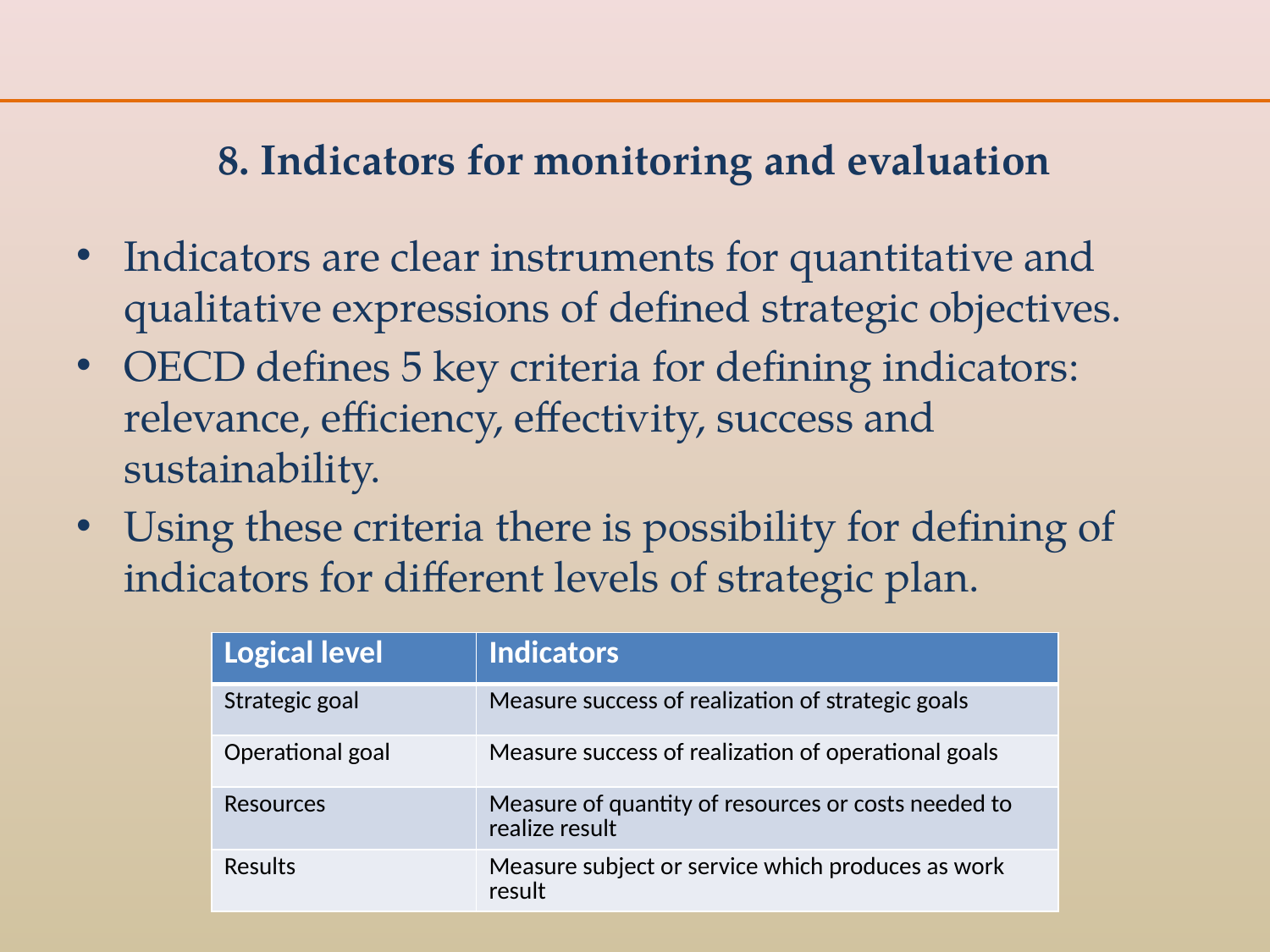

# 8. Indicators for monitoring and evaluation
Indicators are clear instruments for quantitative and qualitative expressions of defined strategic objectives.
OECD defines 5 key criteria for defining indicators: relevance, efficiency, effectivity, success and sustainability.
Using these criteria there is possibility for defining of indicators for different levels of strategic plan.
| Logical level | Indicators |
| --- | --- |
| Strategic goal | Measure success of realization of strategic goals |
| Operational goal | Measure success of realization of operational goals |
| Resources | Measure of quantity of resources or costs needed to realize result |
| Results | Measure subject or service which produces as work result |